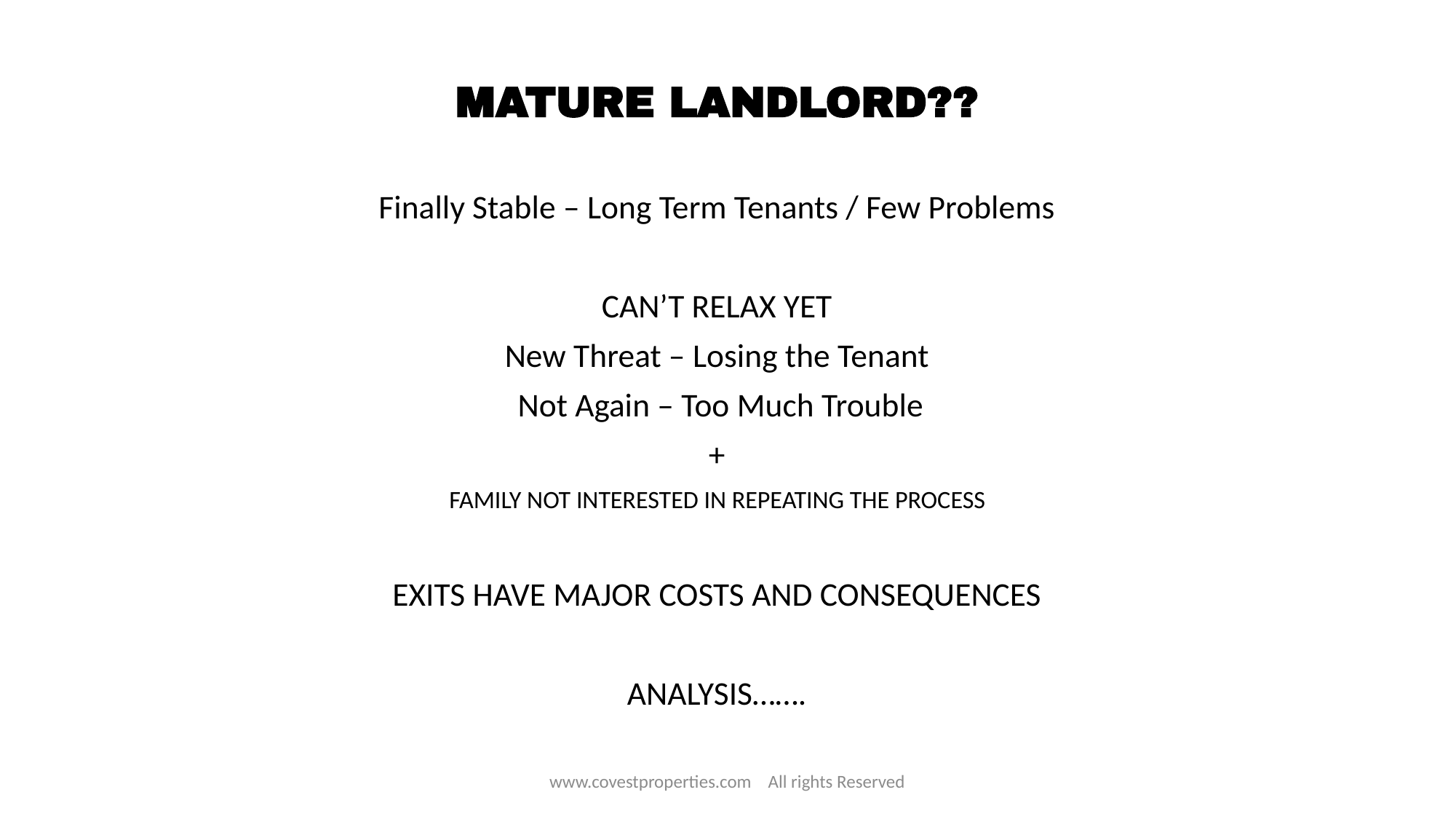

# MATURE LANDLORD??

Finally Stable – Long Term Tenants / Few Problems

CAN’T RELAX YET
New Threat – Losing the Tenant
 Not Again – Too Much Trouble
+
FAMILY NOT INTERESTED IN REPEATING THE PROCESS

EXITS HAVE MAJOR COSTS AND CONSEQUENCES

ANALYSIS…….
www.covestproperties.com    All rights Reserved